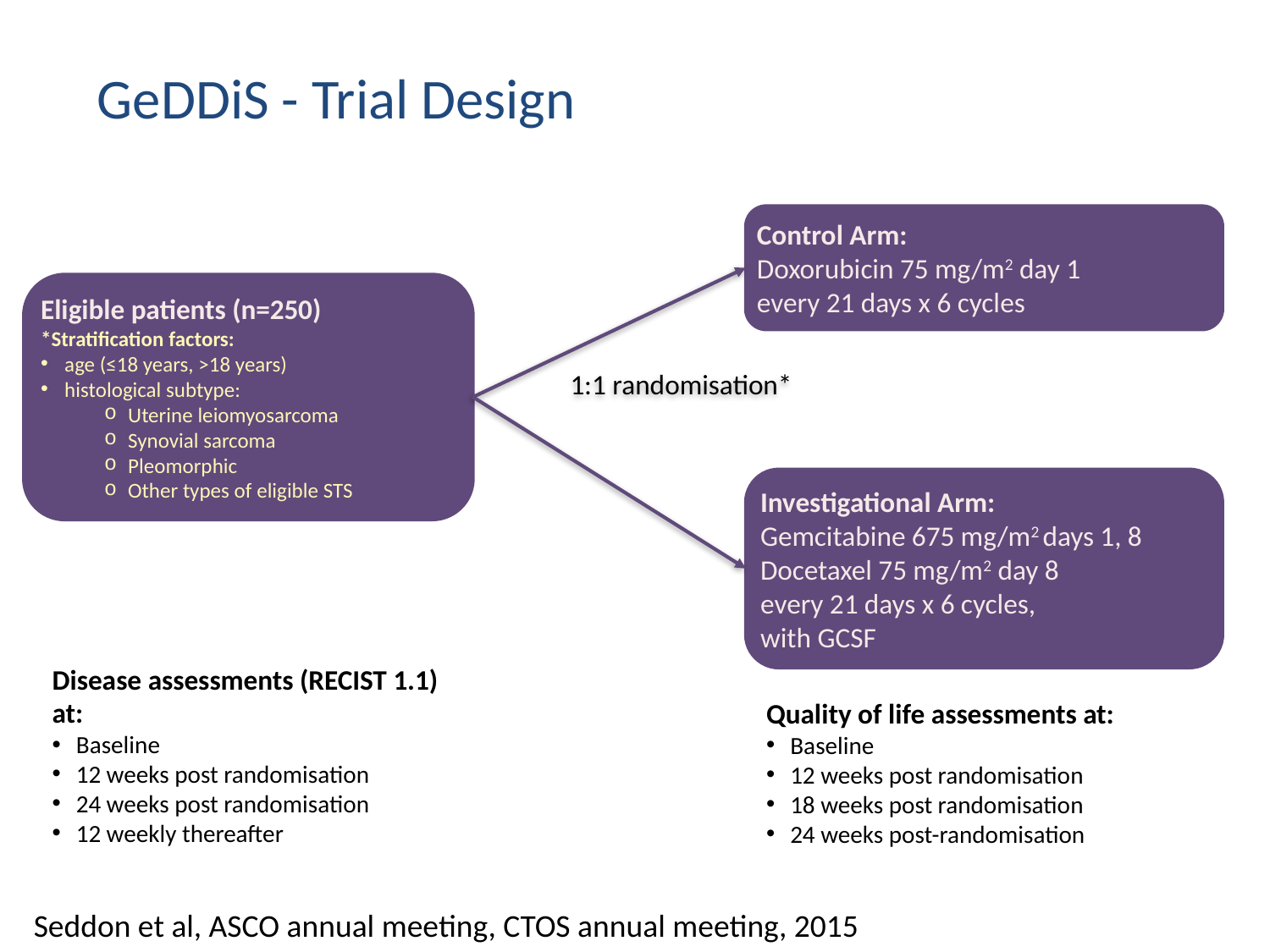

# GeDDiS - Trial Design
Control Arm:
Doxorubicin 75 mg/m2 day 1
every 21 days x 6 cycles
Eligible patients (n=250)
*Stratification factors:
age (≤18 years, >18 years)
histological subtype:
Uterine leiomyosarcoma
Synovial sarcoma
Pleomorphic
Other types of eligible STS
1:1 randomisation*
Investigational Arm:
Gemcitabine 675 mg/m2 days 1, 8
Docetaxel 75 mg/m2 day 8
every 21 days x 6 cycles,
with GCSF
Disease assessments (RECIST 1.1) at:
Baseline
12 weeks post randomisation
24 weeks post randomisation
12 weekly thereafter
Quality of life assessments at:
Baseline
12 weeks post randomisation
18 weeks post randomisation
24 weeks post-randomisation
Seddon et al, ASCO annual meeting, CTOS annual meeting, 2015